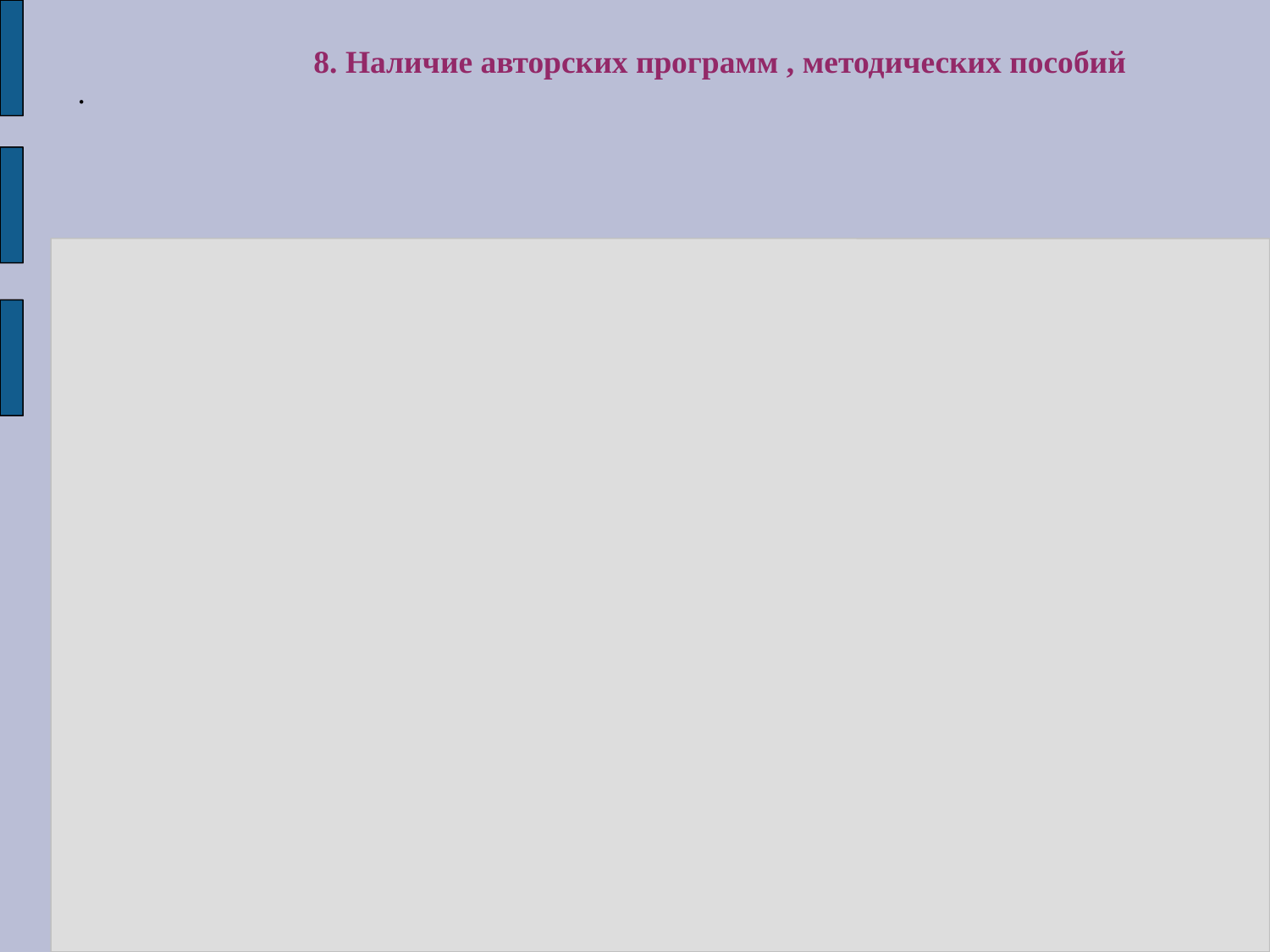

# 8. Наличие авторских программ , методических пособий
.